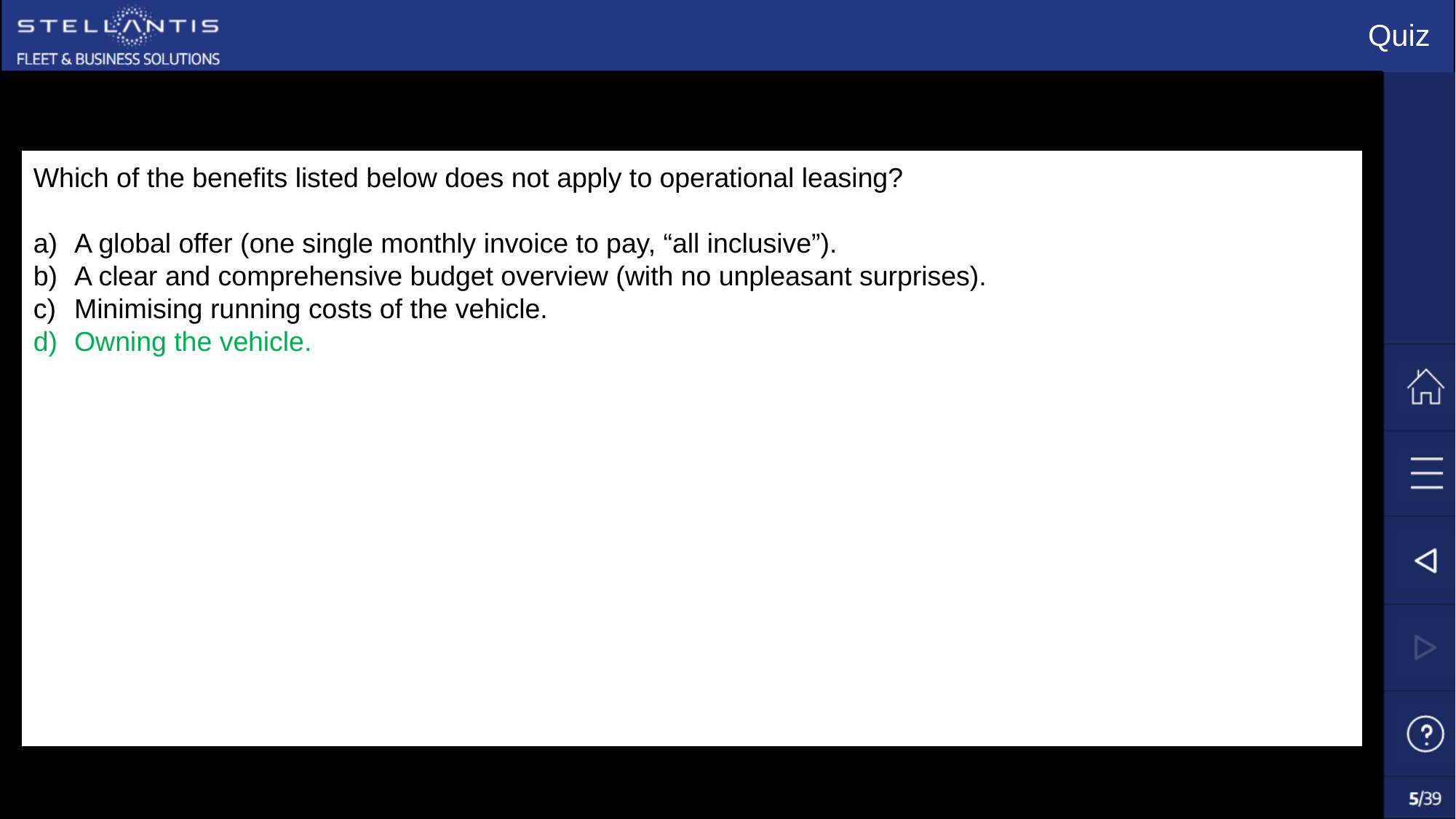

# Quiz
Which of the benefits listed below does not apply to operational leasing?

A global offer (one single monthly invoice to pay, “all inclusive”).
A clear and comprehensive budget overview (with no unpleasant surprises).
Minimising running costs of the vehicle.
Owning the vehicle.